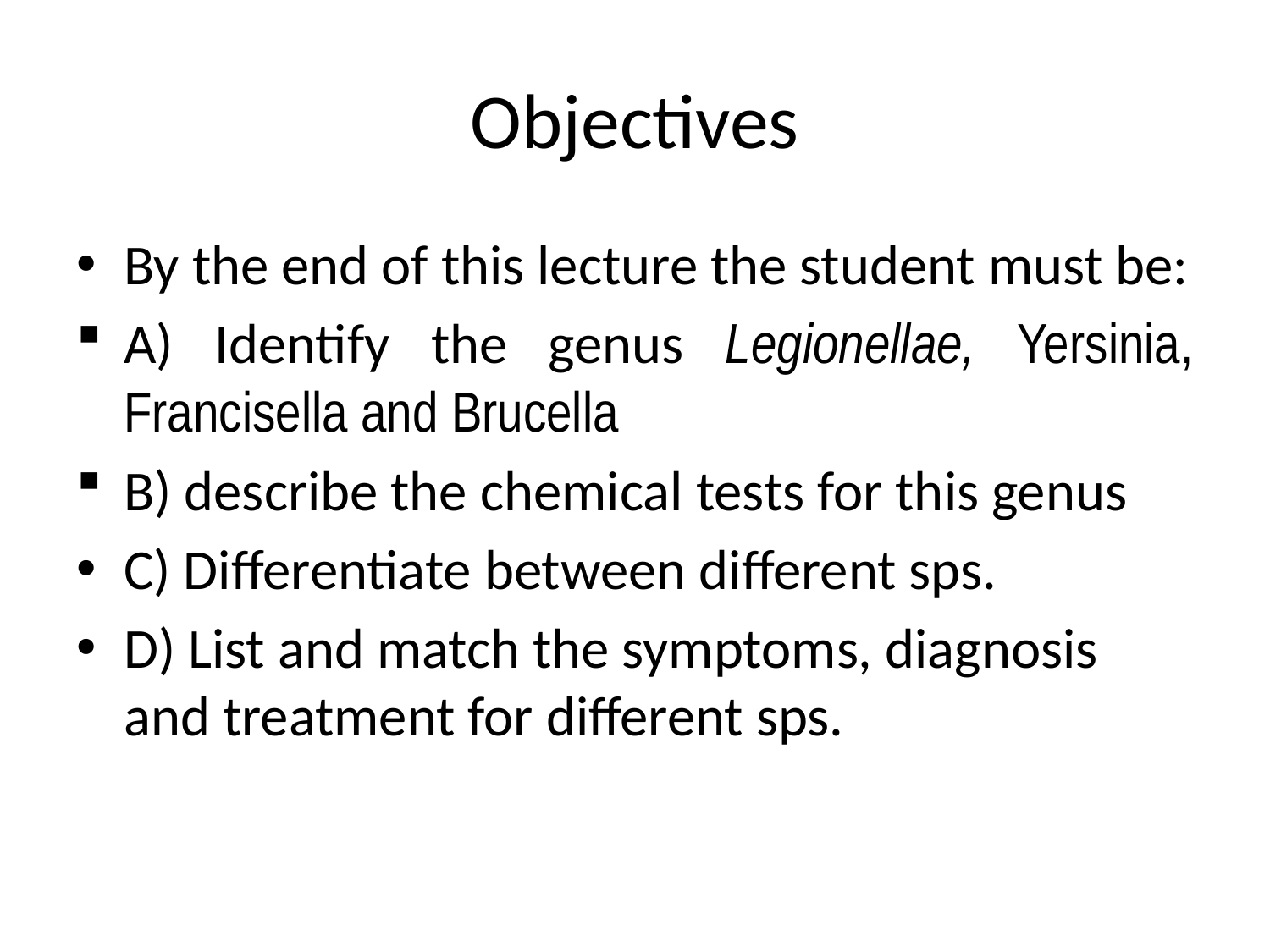

# Objectives
By the end of this lecture the student must be:
A) Identify the genus Legionellae, Yersinia, Francisella and Brucella
B) describe the chemical tests for this genus
C) Differentiate between different sps.
D) List and match the symptoms, diagnosis and treatment for different sps.